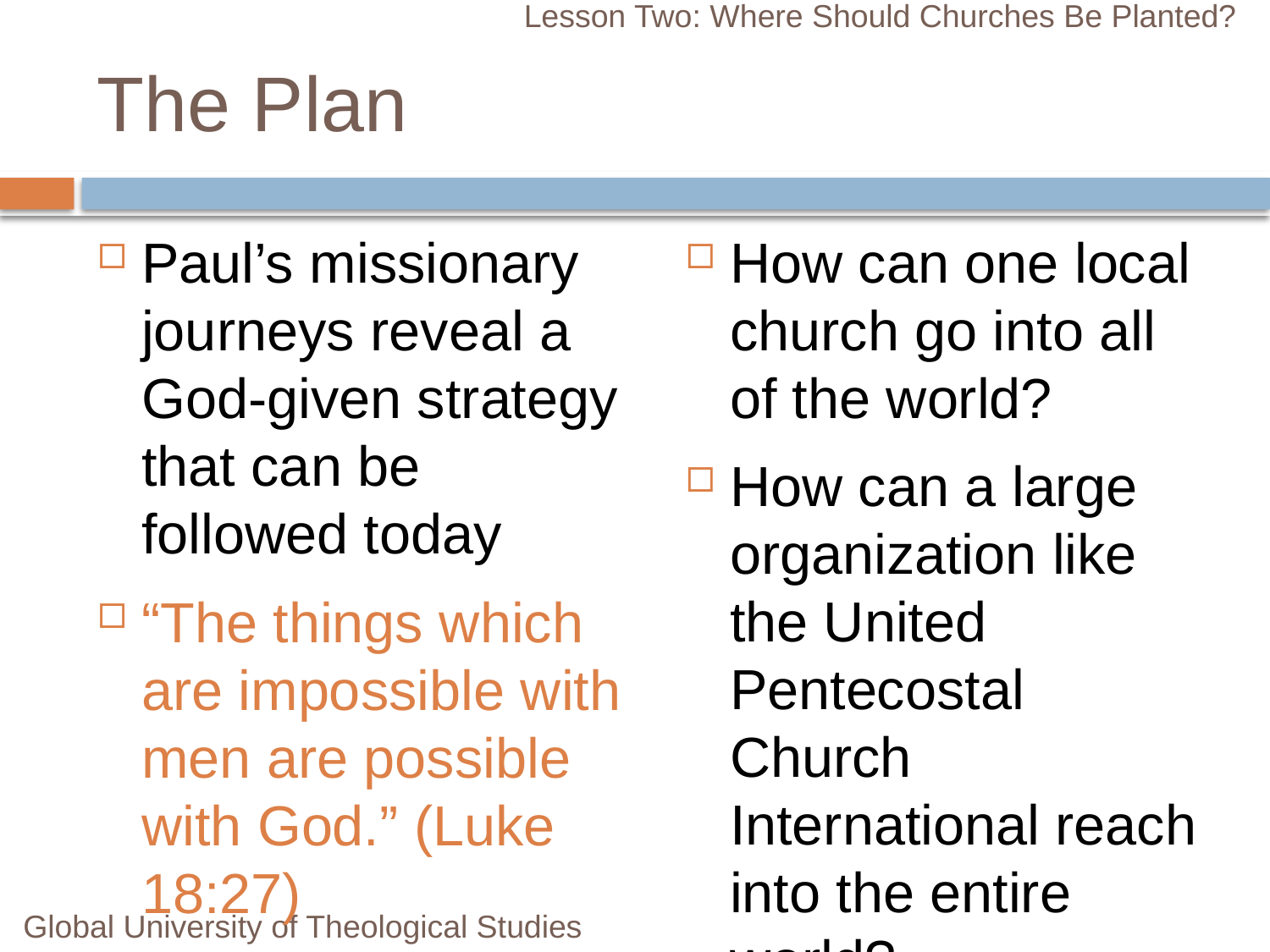

Lesson Two: Where Should Churches Be Planted?
# The Plan
Paul’s missionary journeys reveal a God-given strategy that can be followed today
How can one local church go into all of the world?
How can a large organization like the United Pentecostal Church International reach into the entire world?
“The things which are impossible with men are possible with God.” (Luke 18:27)
Global University of Theological Studies